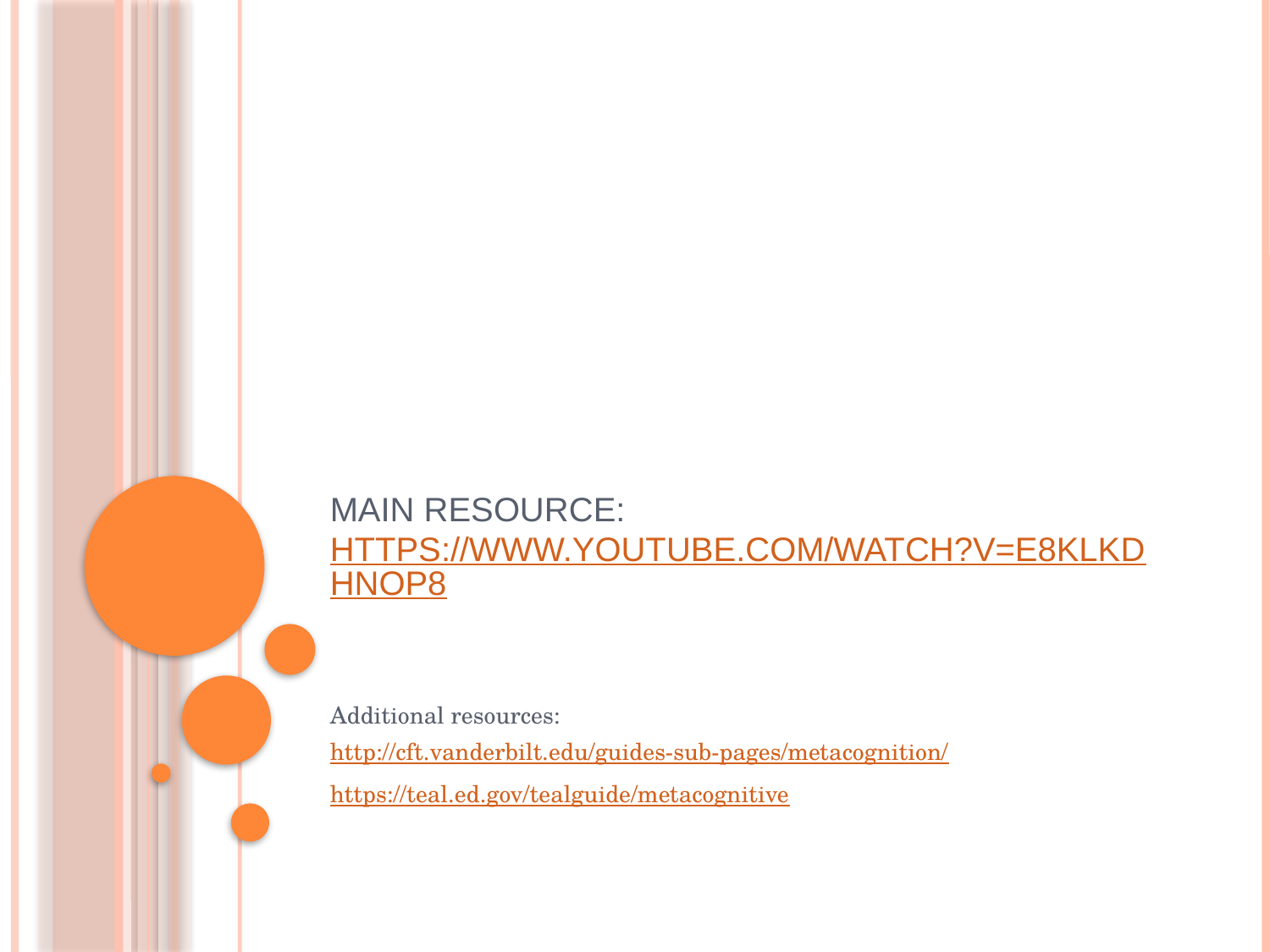

# main resource: https://www.youtube.com/watch?v=e8klkdhnop8

Additional resources:
http://cft.vanderbilt.edu/guides-sub-pages/metacognition/
https://teal.ed.gov/tealguide/metacognitive